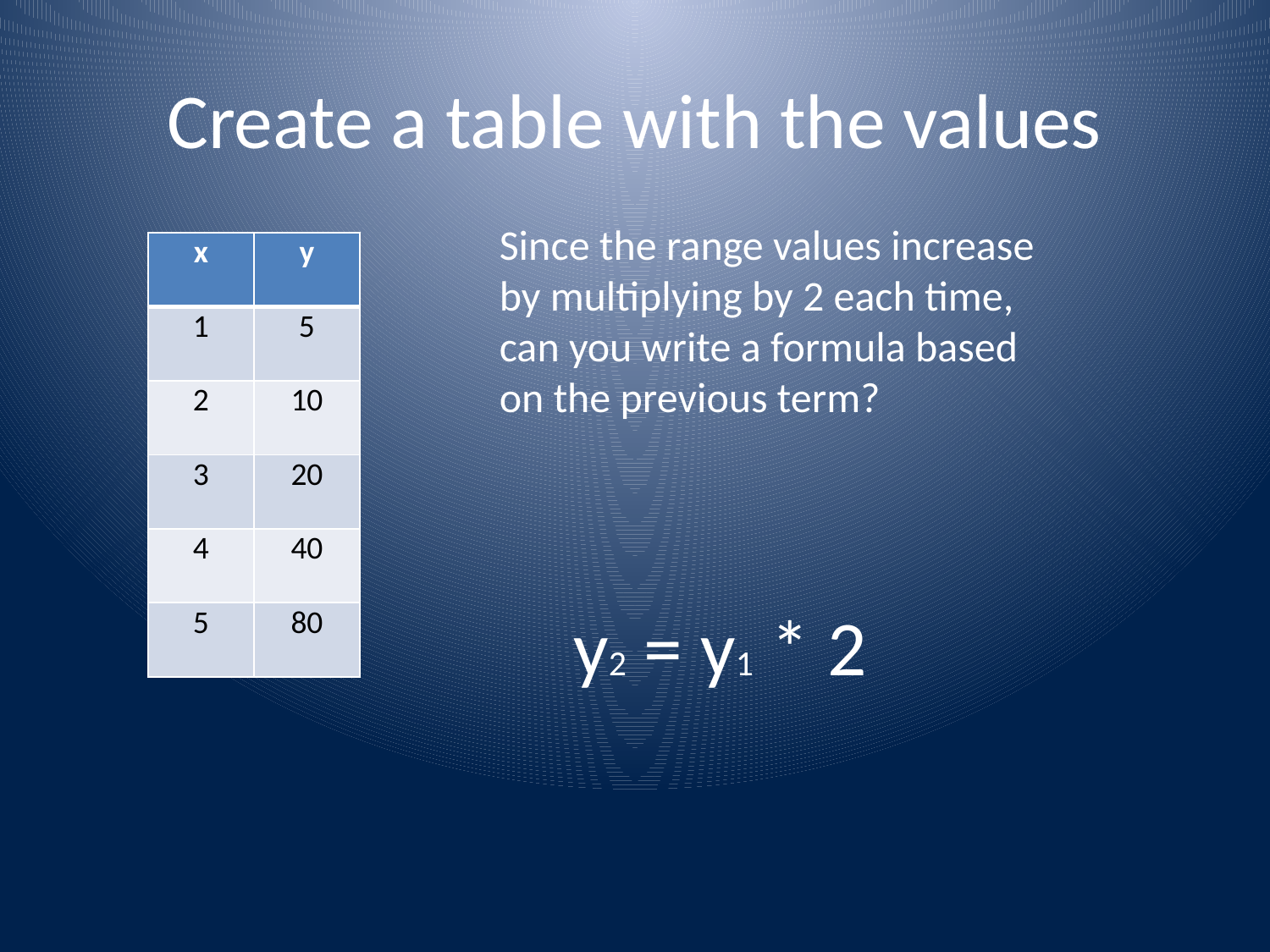

# Create a table with the values
Since the range values increase by multiplying by 2 each time, can you write a formula based on the previous term?
| x | y |
| --- | --- |
| 1 | 5 |
| 2 | 10 |
| 3 | 20 |
| 4 | 40 |
| 5 | 80 |
y2 = y1 * 2